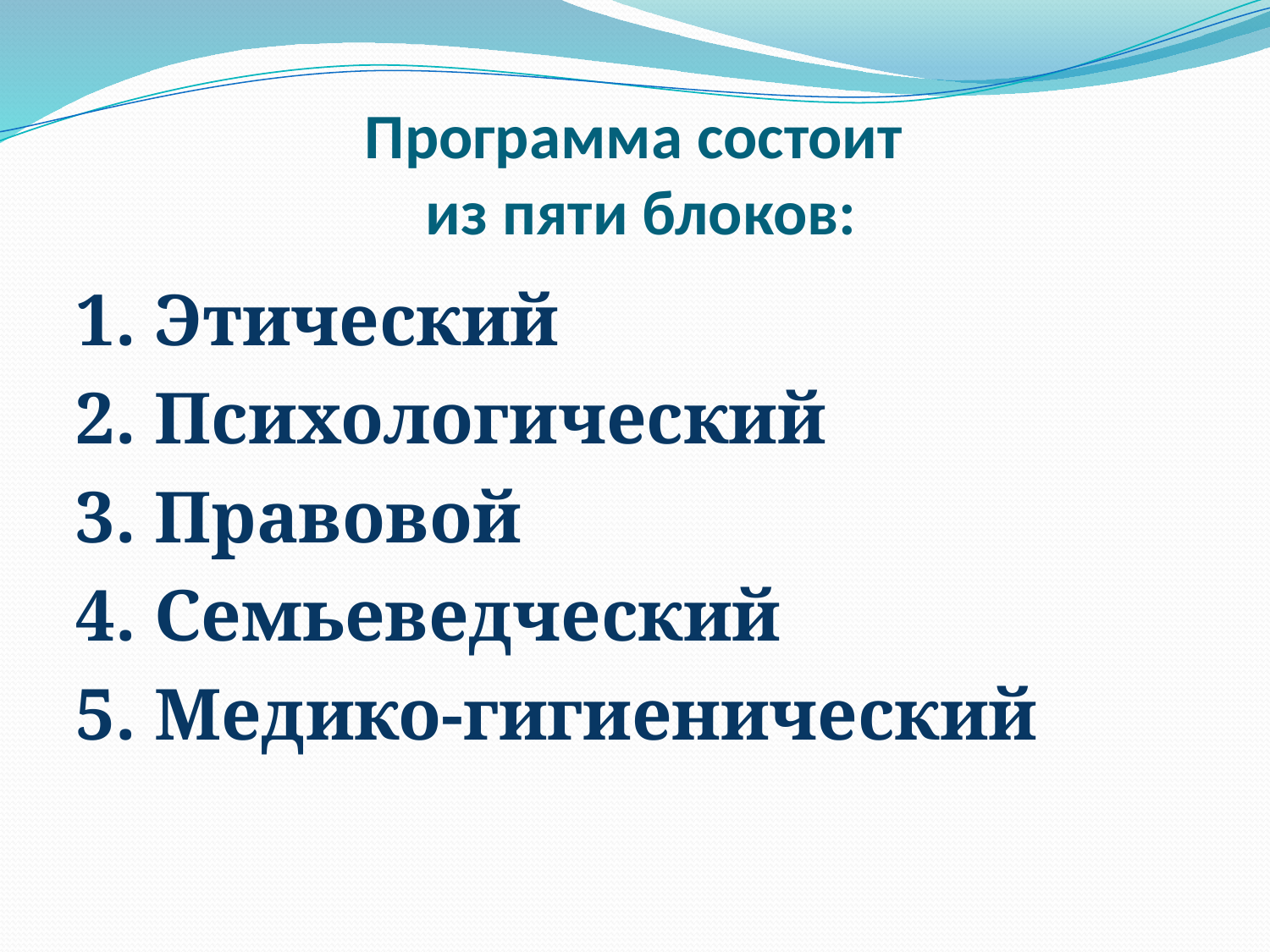

# Программа состоит из пяти блоков:
1. Этический
2. Психологический
3. Правовой
4. Семьеведческий
5. Медико-гигиенический